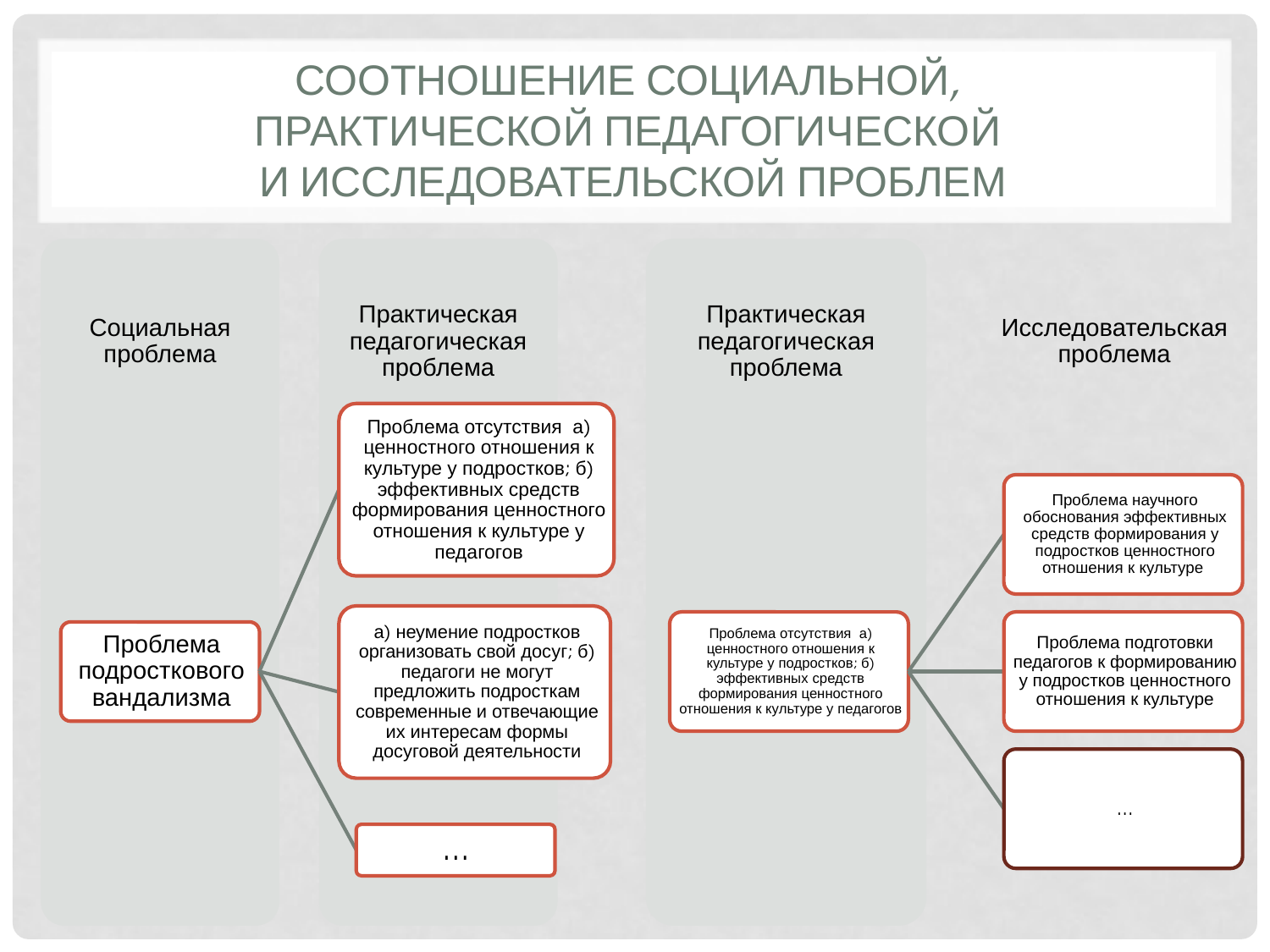

# Соотношение социальной, практической педагогической и исследовательской проблем
Практическая педагогическая проблема
Социальная проблема
Проблема подросткового вандализма

Проблема отсутствия  а) ценностного отношения к культуре у подростков; б) эффективных средств формирования ценностного отношения к культуре у педагогов

а) неумение подростков организовать свой досуг; б) педагоги не могут предложить подросткам современные и отвечающие их интересам формы досуговой деятельности

…
Исследовательская проблема
Практическая педагогическая проблема
Проблема отсутствия  а) ценностного отношения к культуре у подростков; б) эффективных средств формирования ценностного отношения к культуре у педагогов

Проблема научного обоснования эффективных средств формирования у подростков ценностного отношения к культуре

Проблема подготовки педагогов к формированию у подростков ценностного отношения к культуре

…